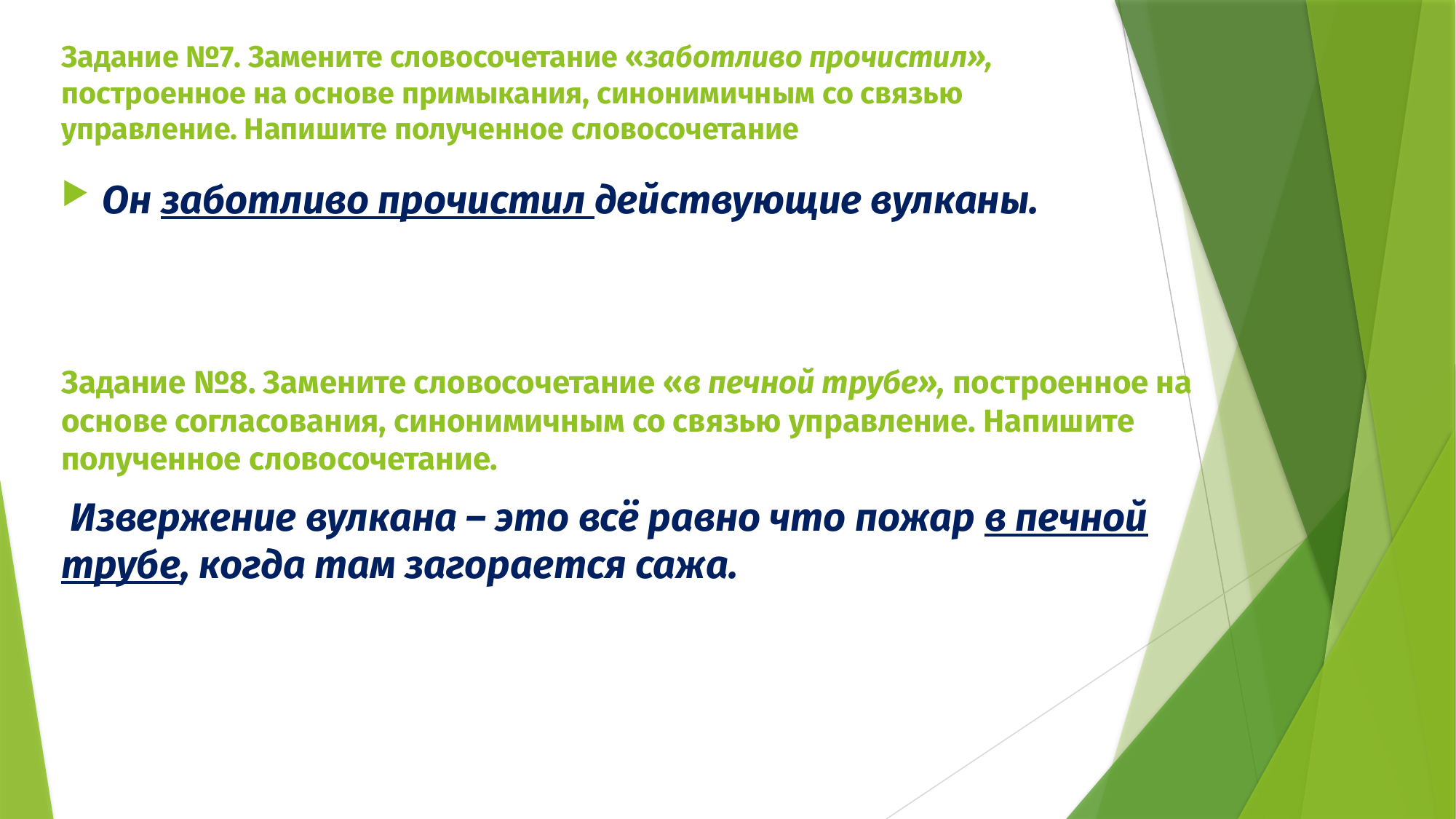

# Задание №7. Замените словосочетание «заботливо прочистил», построенное на основе примыкания, синонимичным со связью управление. Напишите полученное словосочетание
Он заботливо прочистил действующие вулканы.

Задание №8. Замените словосочетание «в печной трубе», построенное на основе согласования, синонимичным со связью управление. Напишите полученное словосочетание.
 Извержение вулкана – это всё равно что пожар в печной трубе, когда там загорается сажа.